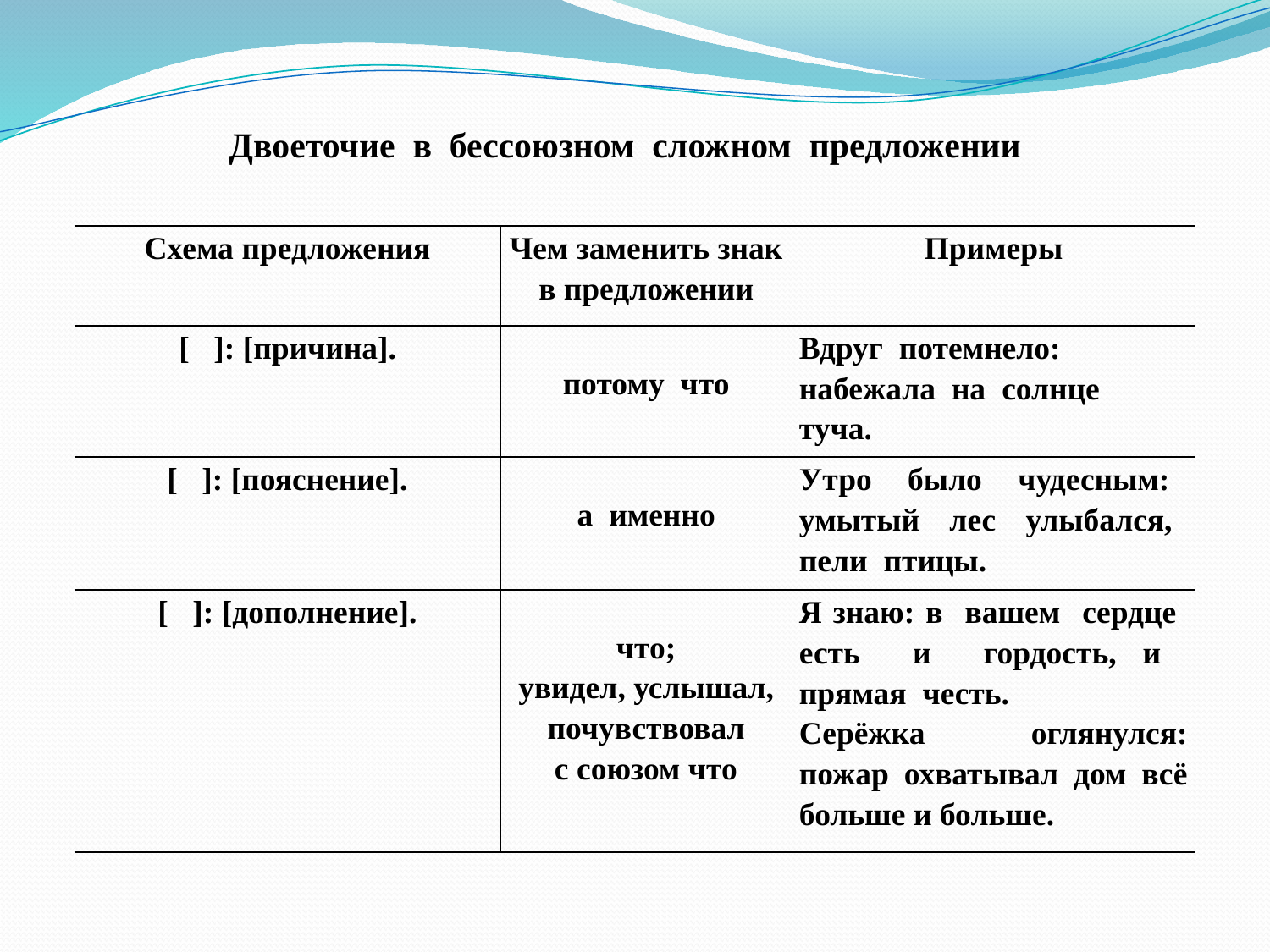

Двоеточие  в  бессоюзном  сложном  предложении
| Схема предложения | Чем заменить знак в предложении | Примеры |
| --- | --- | --- |
| [ ]: [причина]. | потому что | Вдруг потемнело: набежала на солнце туча. |
| [ ]: [пояснение]. | а именно | Утро было чудесным: умытый лес улыбался, пели птицы. |
| [ ]: [дополнение]. | что; увидел, услышал, почувствовал с союзом что | Я знаю: в вашем сердце есть и гордость, и прямая честь. Серёжка оглянулся: пожар охватывал дом всё больше и больше. |